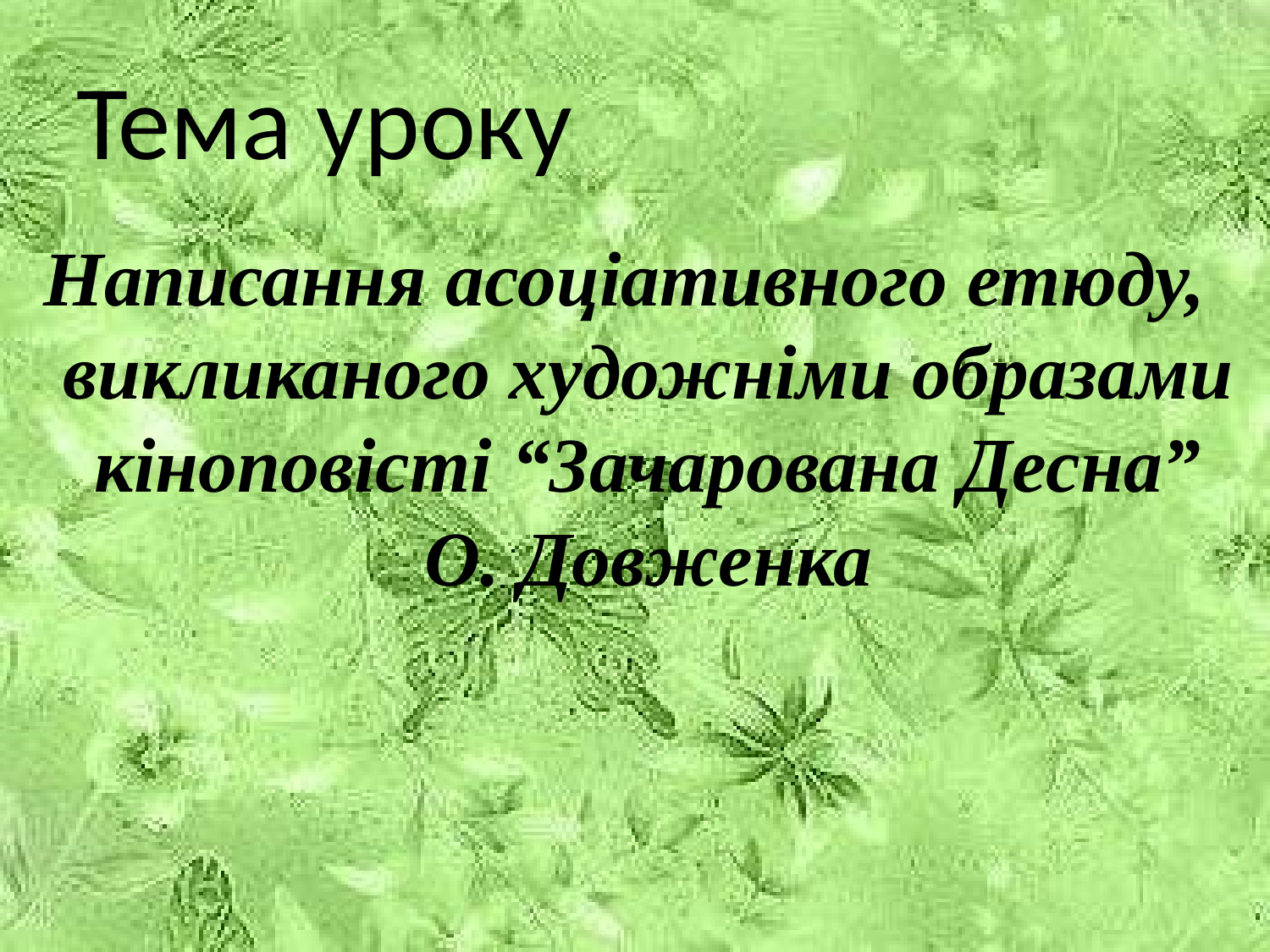

# Тема уроку
Написання асоціативного етюду, викликаного художніми образами кіноповісті “Зачарована Десна” О. Довженка